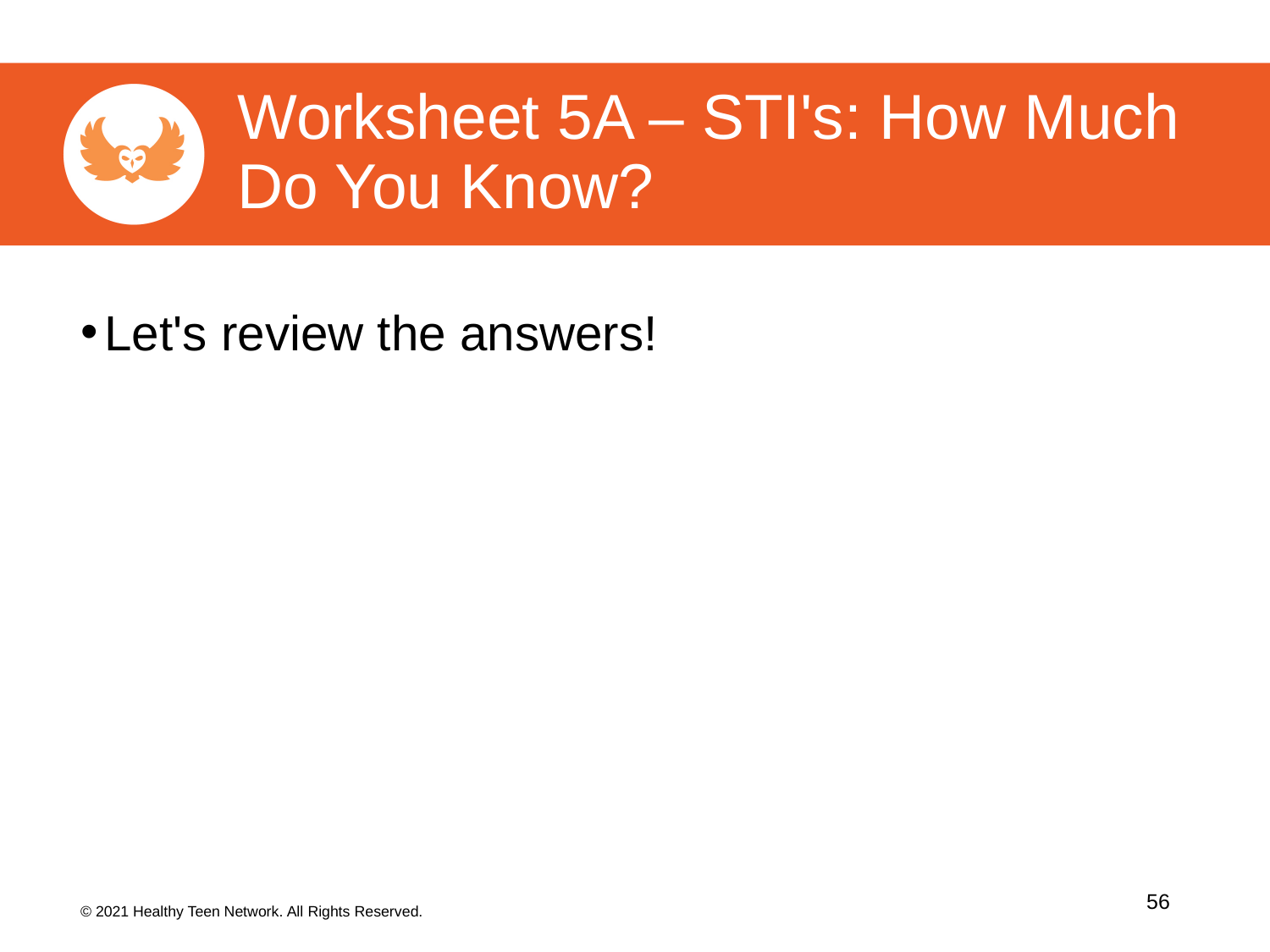

Worksheet 5A – STI's: How Much Do You Know?
Let's review the answers!